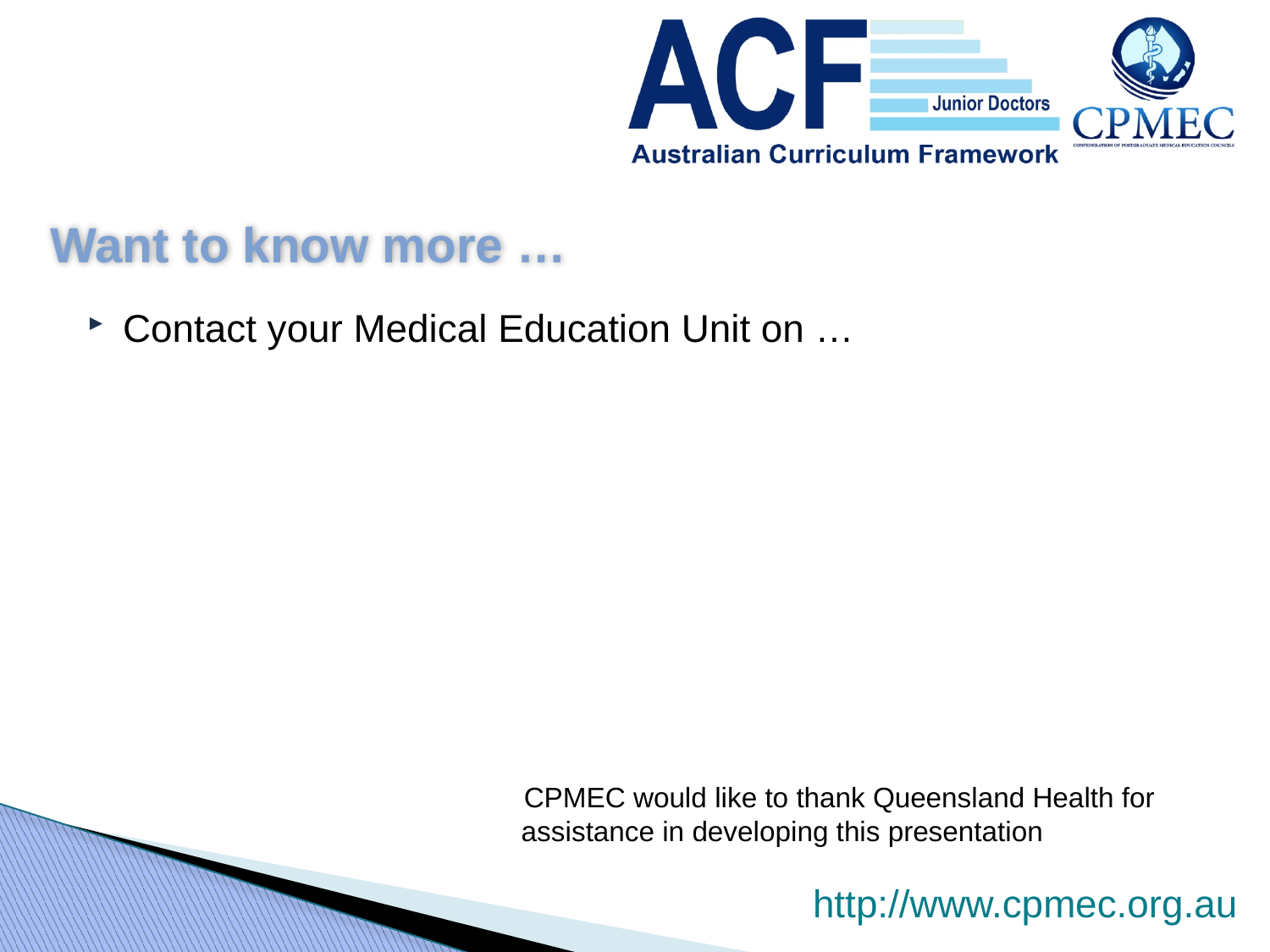

# Want to know more …
Contact your Medical Education Unit on …
CPMEC would like to thank Queensland Health for assistance in developing this presentation

http://www.cpmec.org.au